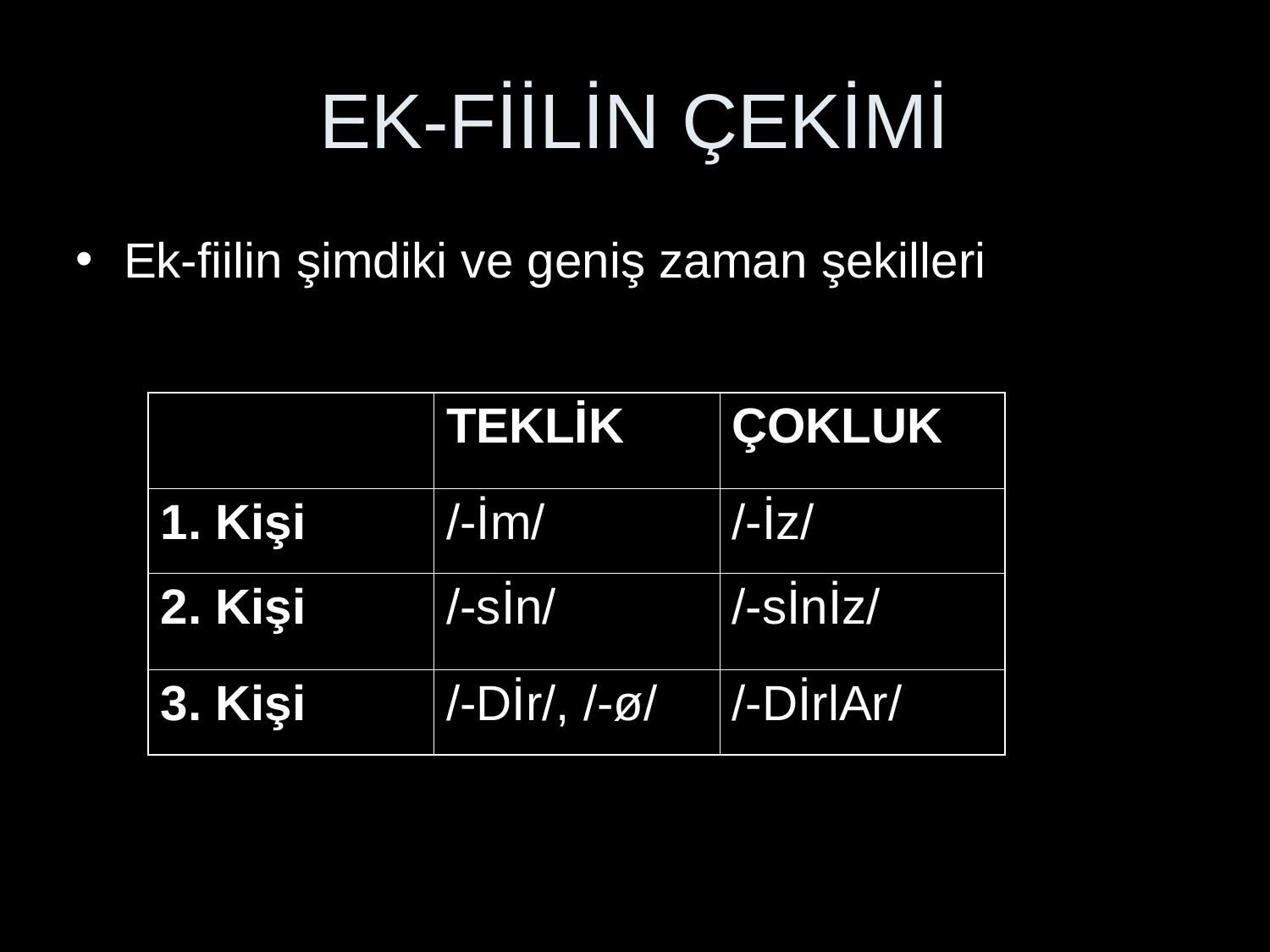

# EK-FİİLİN ÇEKİMİ
Ek-fiilin şimdiki ve geniş zaman şekilleri
|  | TEKLİK | ÇOKLUK |
| --- | --- | --- |
| 1. Kişi | /-İm/ | /-İz/ |
| 2. Kişi | /-sİn/ | /-sİnİz/ |
| 3. Kişi | /-Dİr/, /-ø/ | /-DİrlAr/ |